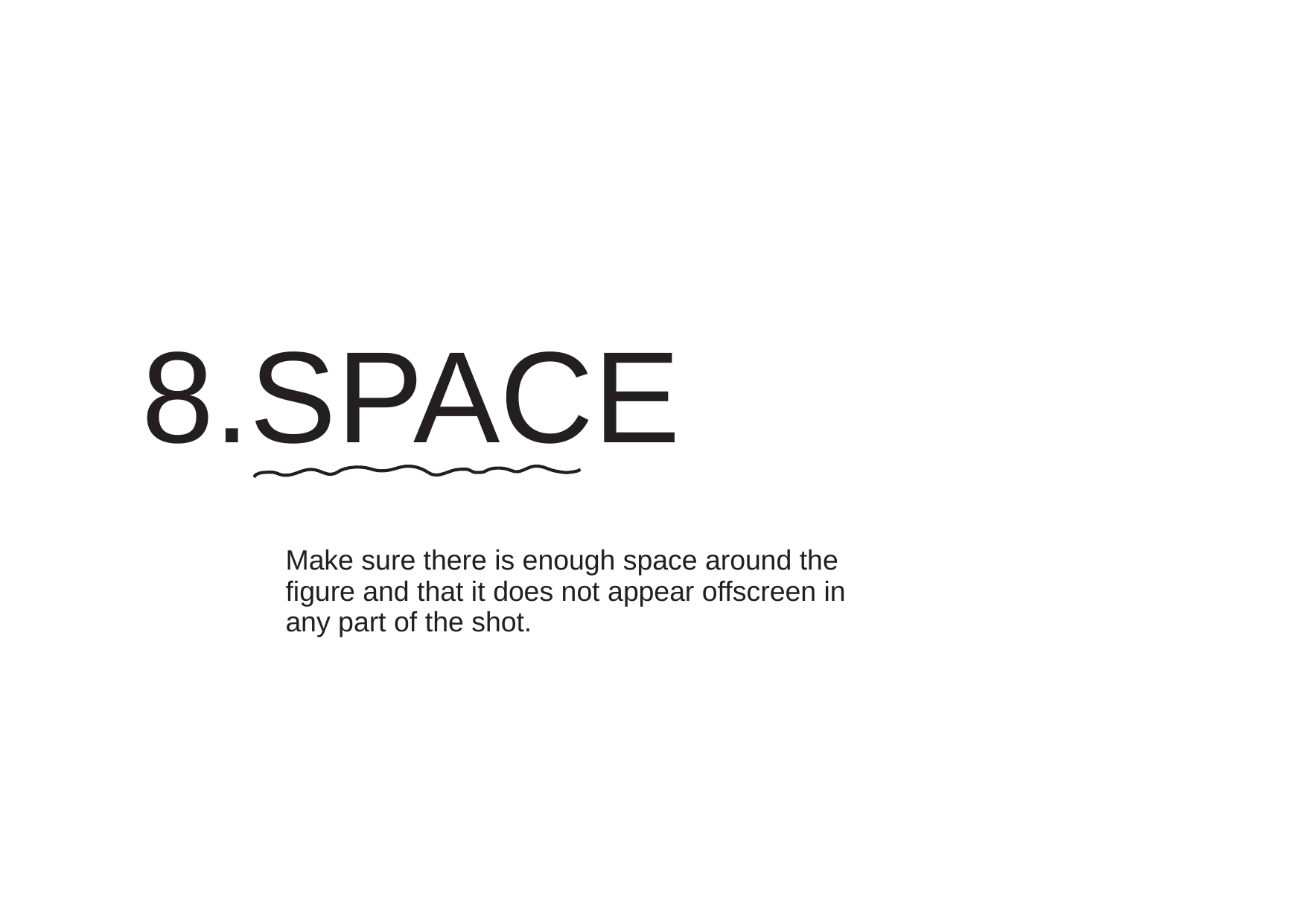

8.SPACE

Make sure there is enough space around the
figure and that it does not appear offscreen in
any part of the shot.